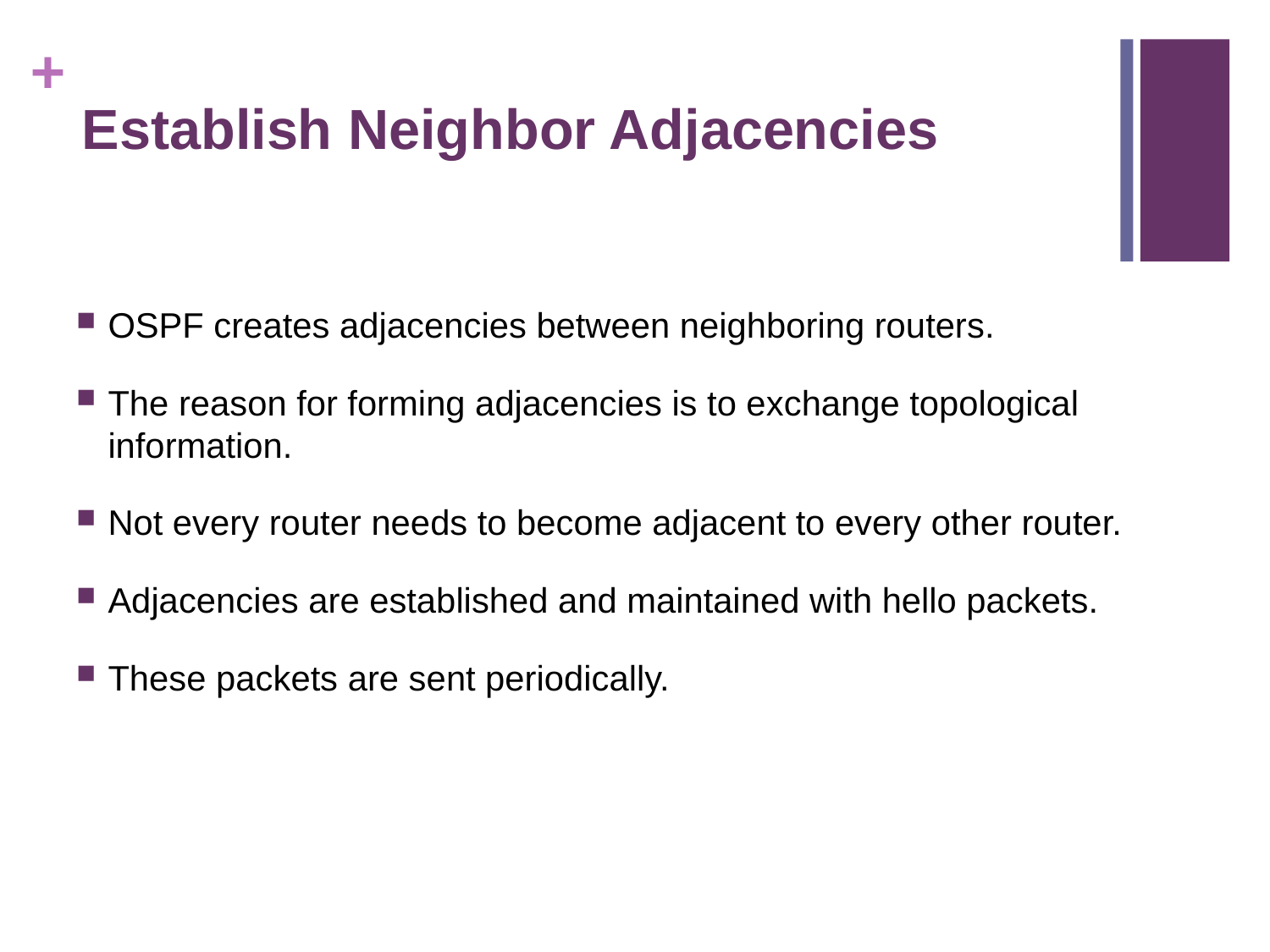

# Establish Neighbor Adjacencies
OSPF creates adjacencies between neighboring routers.
The reason for forming adjacencies is to exchange topological information.
Not every router needs to become adjacent to every other router.
Adjacencies are established and maintained with hello packets.
These packets are sent periodically.